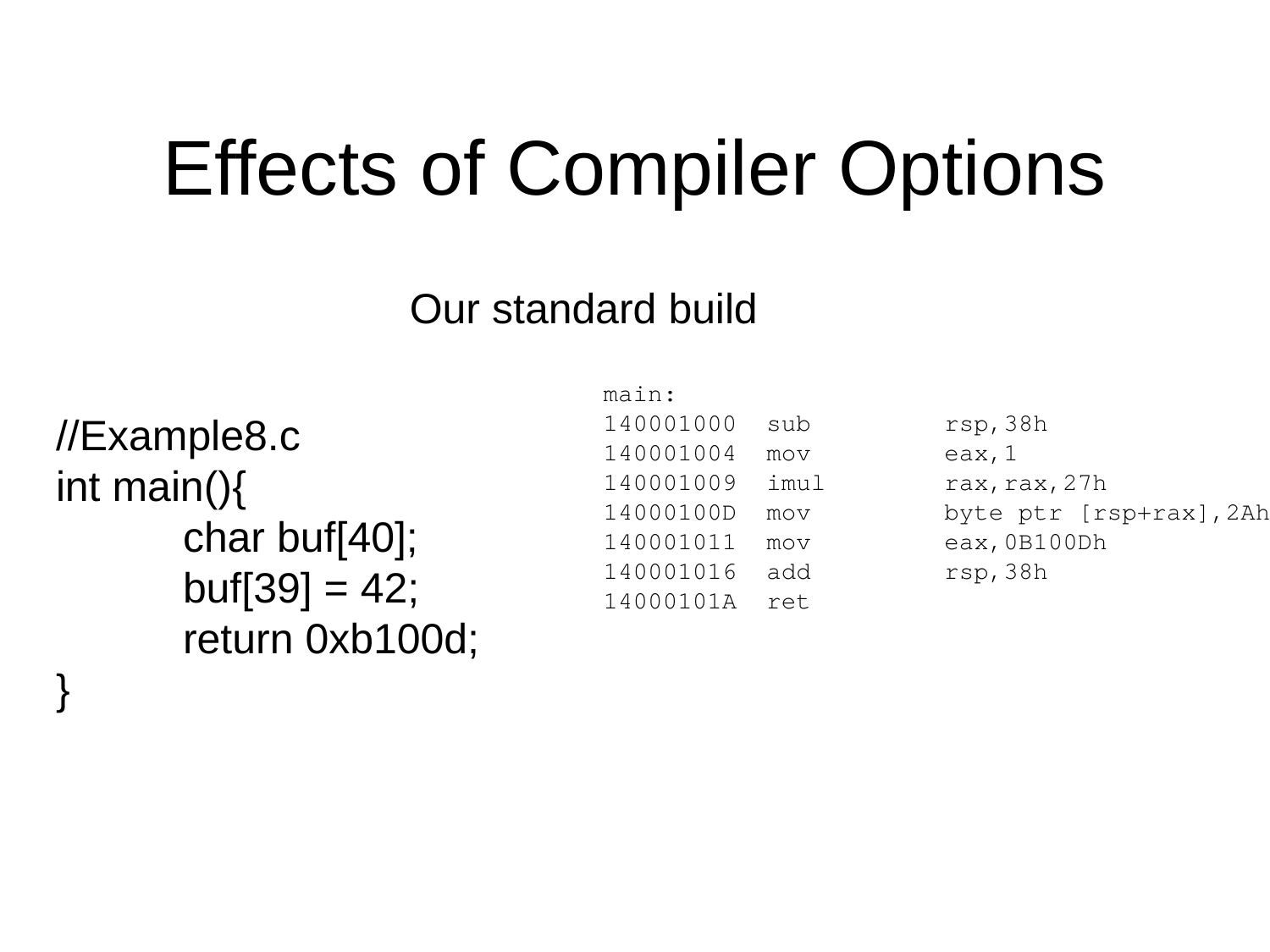

Effects of Compiler Options
Our standard build
main:
140001000  sub         rsp,38h
140001004  mov         eax,1
140001009  imul        rax,rax,27h
14000100D  mov         byte ptr [rsp+rax],2Ah
140001011  mov         eax,0B100Dh
140001016  add         rsp,38h
14000101A  ret
//Example8.c
int main(){
	char buf[40];
	buf[39] = 42;
	return 0xb100d;
}